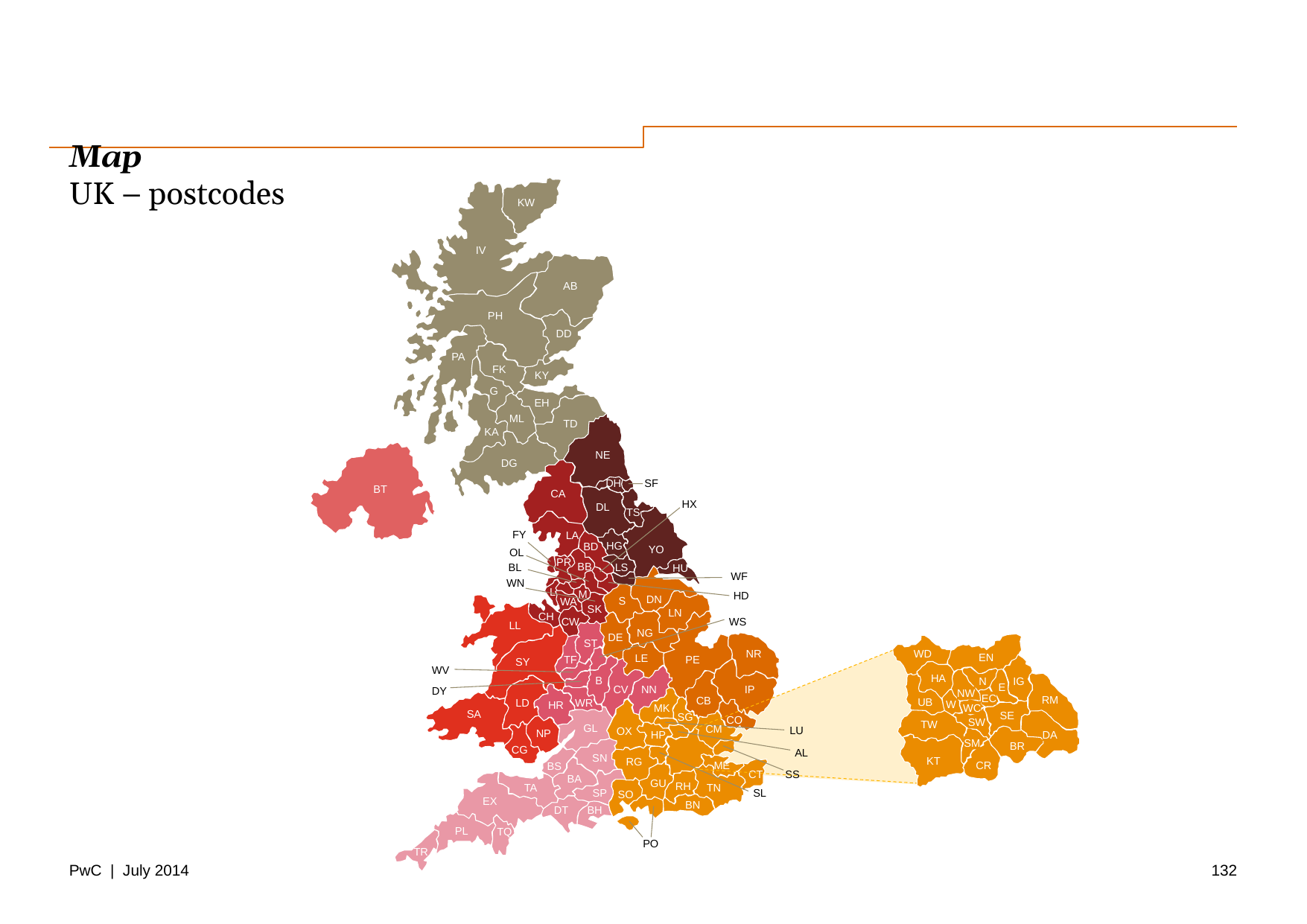

# Map UK – postcodes

KW
IV
AB
PH
DD
PA
FK
KY
G
EH
ML

TD
KA

NE
DG

DH
SF
BT

CA
HX
DL
TS

FY
LA
HG
BD

YO
OL
PR

BB
BL
LS
HU

WF

WN

L
M

HD
DN
S
WA

SK
LN
CH
CW
WS
LL

NG
DE

ST
WD
NR

EN
LE
PE
TF
SY
WV

HA
B
N
IG
E

NN
CV
IP
DY
NW

EC
RM
CB
UB
WR
LD
W
HR
WC
MK

SA
SE
SG
CO
SW
TW
GL

CM
LU
OX
NP
DA

HP

SM
BR
CG

AL
SN

KT
RG
ME
CR
BS
CT
SS

BA
GU
RH
TA
TN
SL
SP
SO
EX
BN
DT
BH

PL
TQ
PO
TR
132